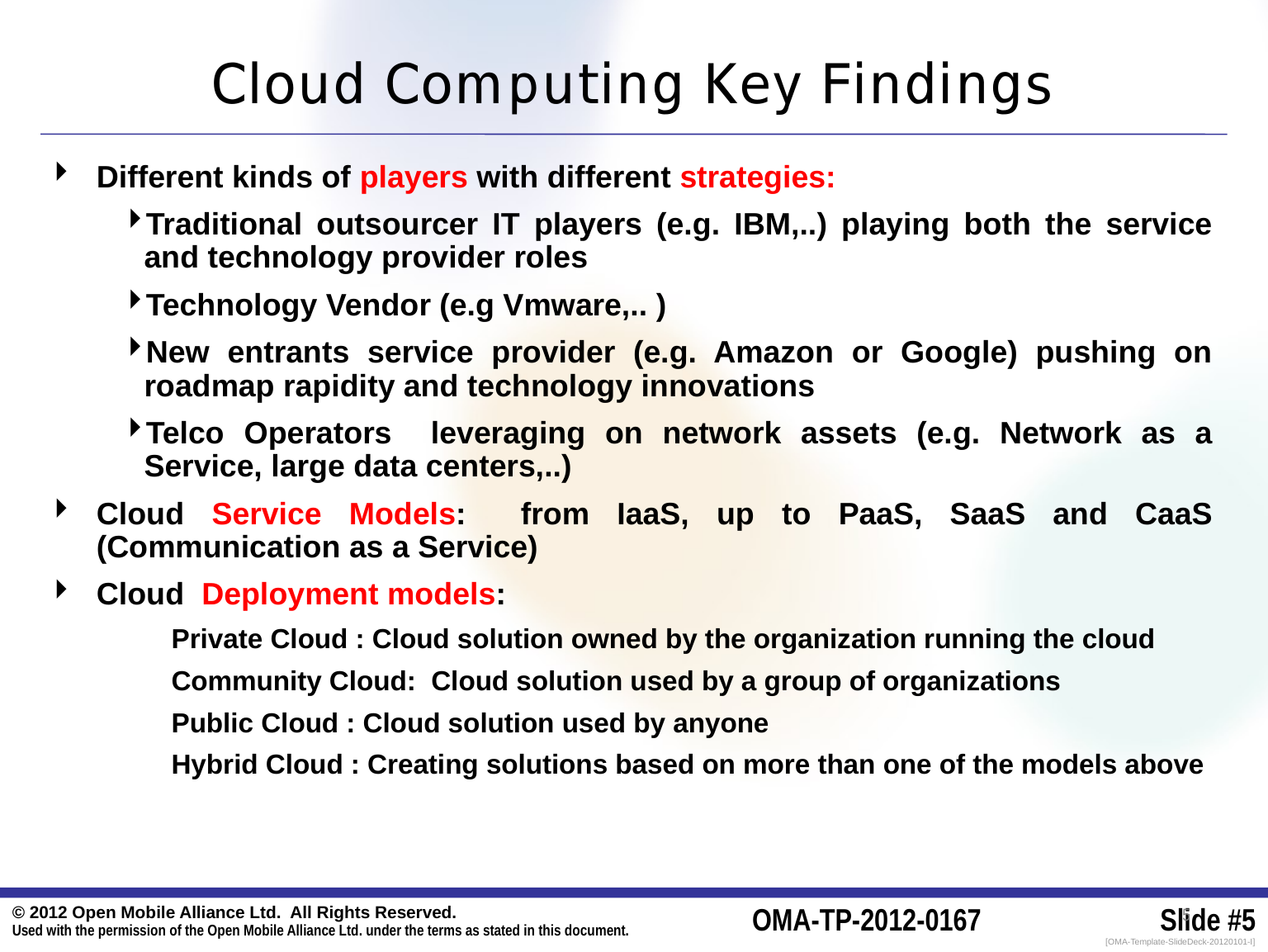

Cloud Computing Key Findings
Different kinds of players with different strategies:
Traditional outsourcer IT players (e.g. IBM,..) playing both the service and technology provider roles
Technology Vendor (e.g Vmware,.. )
New entrants service provider (e.g. Amazon or Google) pushing on roadmap rapidity and technology innovations
Telco Operators  leveraging on network assets (e.g. Network as a Service, large data centers,..)
Cloud Service Models:  from IaaS, up to PaaS, SaaS and CaaS (Communication as a Service)
Cloud  Deployment models:
Private Cloud : Cloud solution owned by the organization running the cloud
Community Cloud:  Cloud solution used by a group of organizations
Public Cloud : Cloud solution used by anyone
Hybrid Cloud : Creating solutions based on more than one of the models above

5